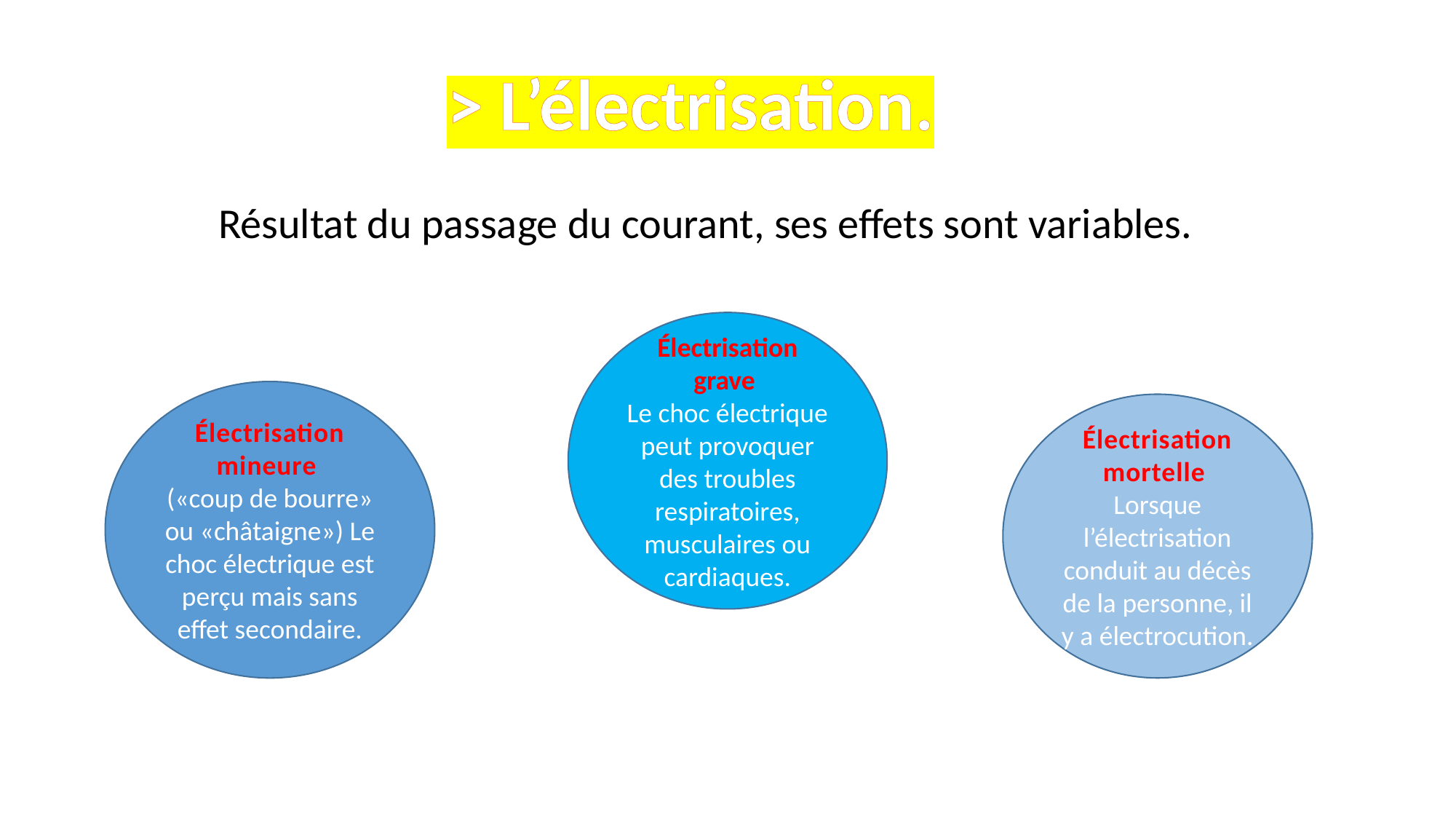

> L’électrisation.
Résultat du passage du courant, ses effets sont variables.
Électrisation grave
Le choc électrique peut provoquer des troubles respiratoires, musculaires ou cardiaques.
Électrisation mineure
(«coup de bourre» ou «châtaigne») Le choc électrique est perçu mais sans effet secondaire.
Électrisation mortelle
Lorsque l’électrisation conduit au décès de la personne, il y a électrocution.